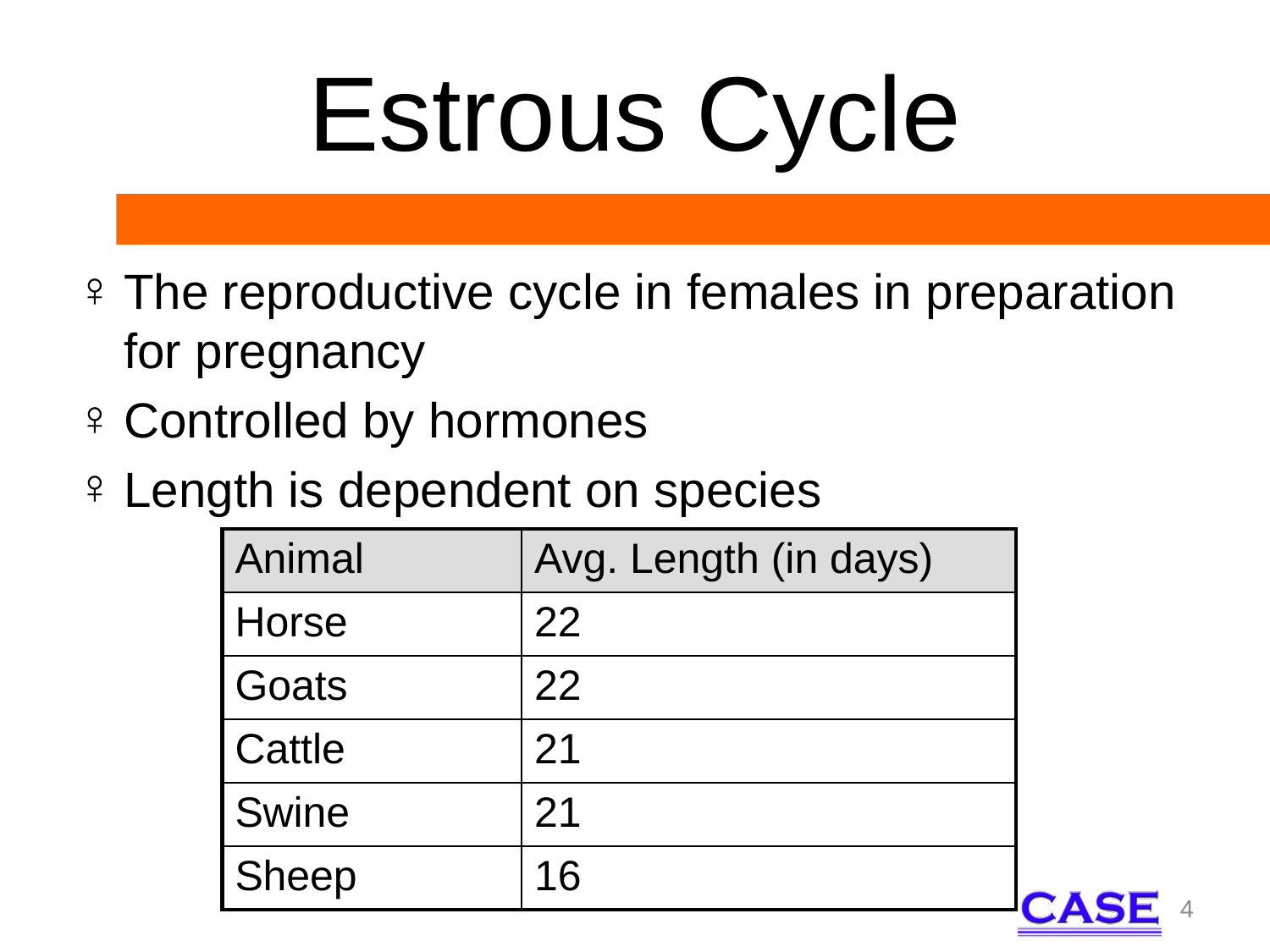

# Estrous Cycle
The reproductive cycle in females in preparation for pregnancy
Controlled by hormones
Length is dependent on species

| Animal | Avg. Length (in days) |
| --- | --- |
| Horse | 22 |
| Goats | 22 |
| Cattle | 21 |
| Swine | 21 |
| Sheep | 16 |
4